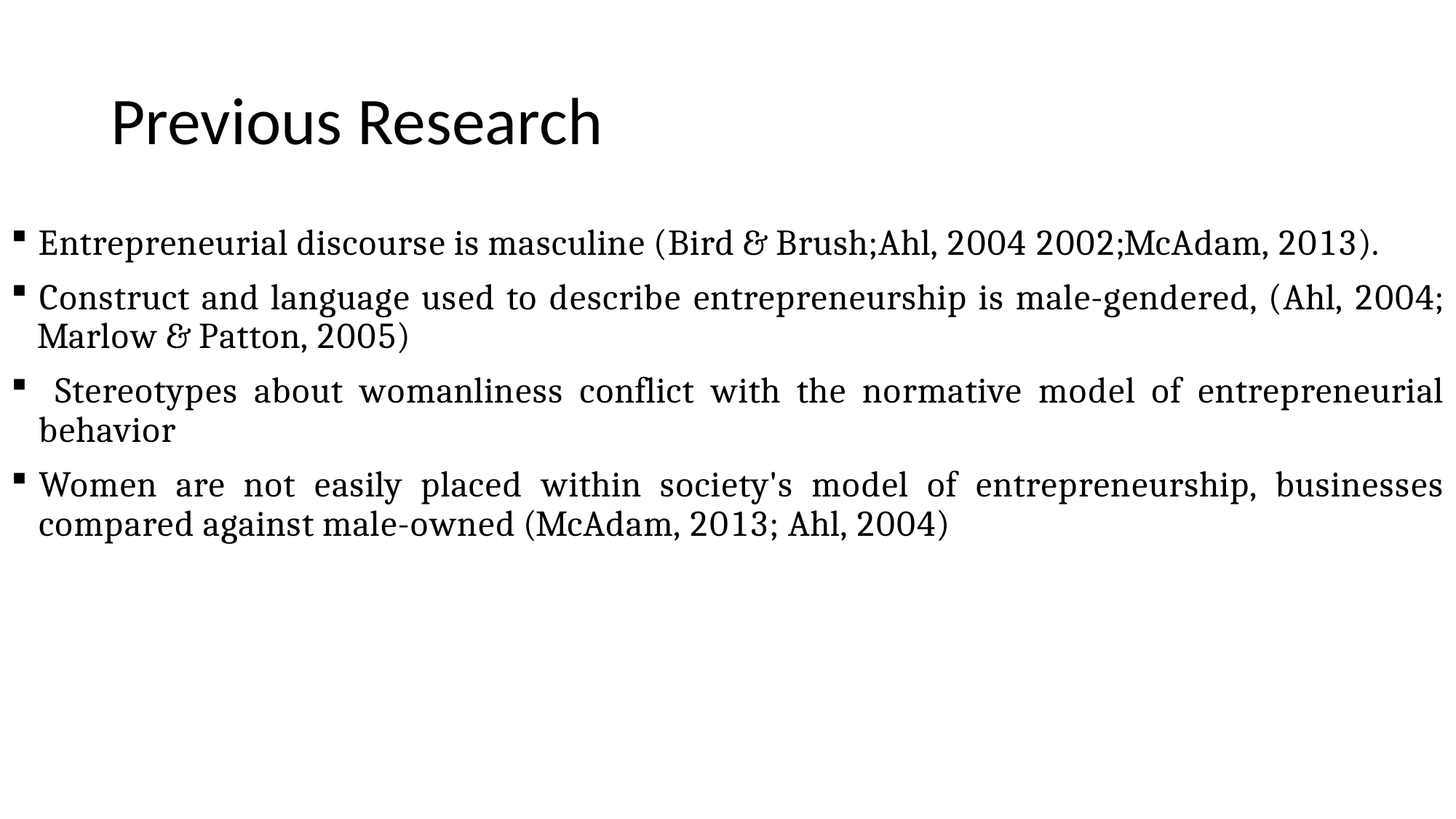

# Previous Research
Entrepreneurial discourse is masculine (Bird & Brush;Ahl, 2004 2002;McAdam, 2013).
Construct and language used to describe entrepreneurship is male-gendered, (Ahl, 2004; Marlow & Patton, 2005)
 Stereotypes about womanliness conflict with the normative model of entrepreneurial behavior
Women are not easily placed within society's model of entrepreneurship, businesses compared against male-owned (McAdam, 2013; Ahl, 2004)